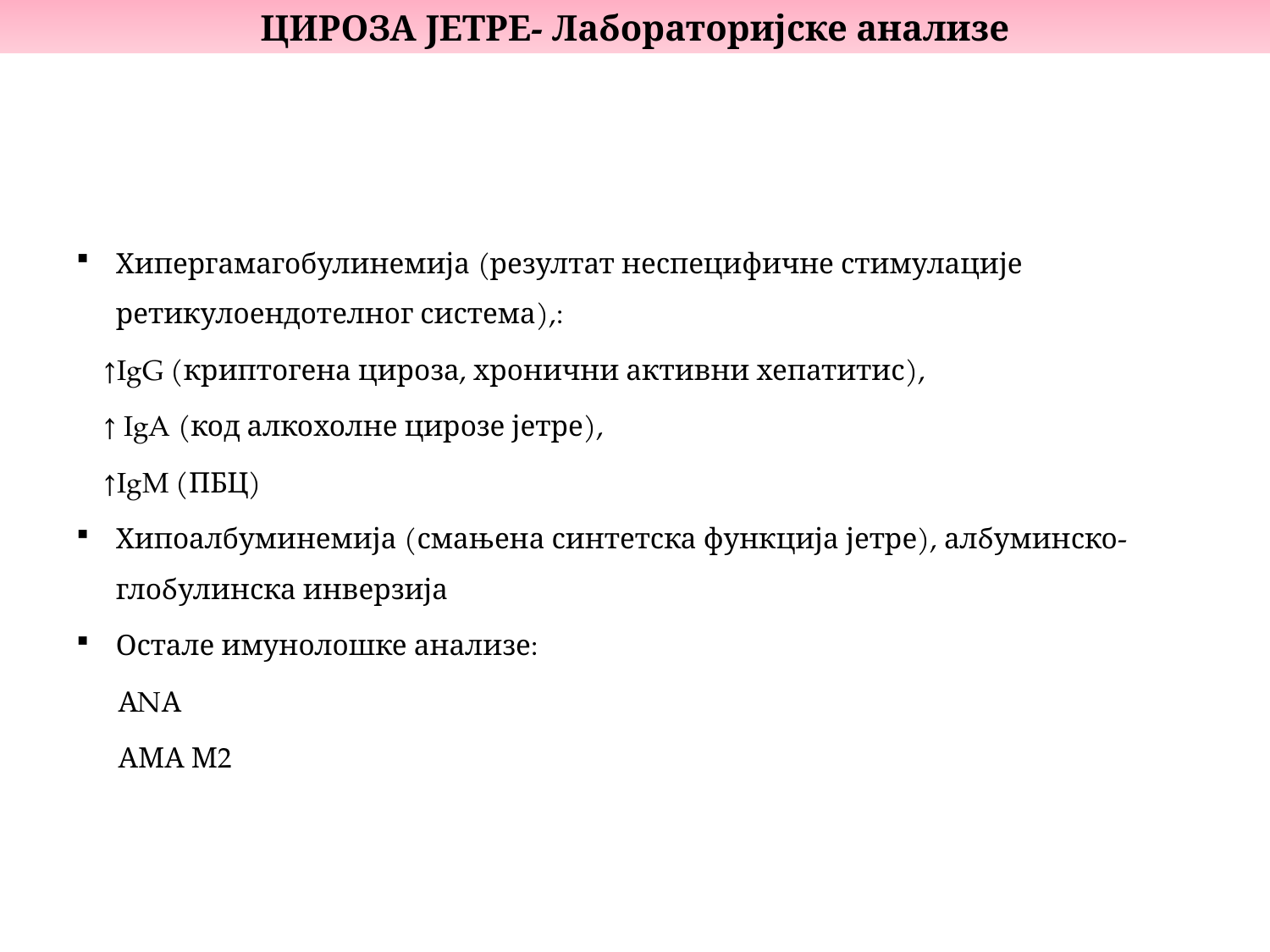

ЦИРОЗА ЈЕТРЕ- Лабораторијске анализе
Хипергамагобулинемија (резултат неспецифичне стимулације ретикулоендотелног система),:
    ↑IgG (криптогена цироза, хронични активни хепатитис),
    ↑ IgA (код алкохолне цирозе јетре),
    ↑IgM (ПБЦ)
Хипоалбуминемија (смањена синтетска функција јетре), албуминско-глобулинска инверзија
Остале имунолошке анализе:
      АNА
      АМА М2